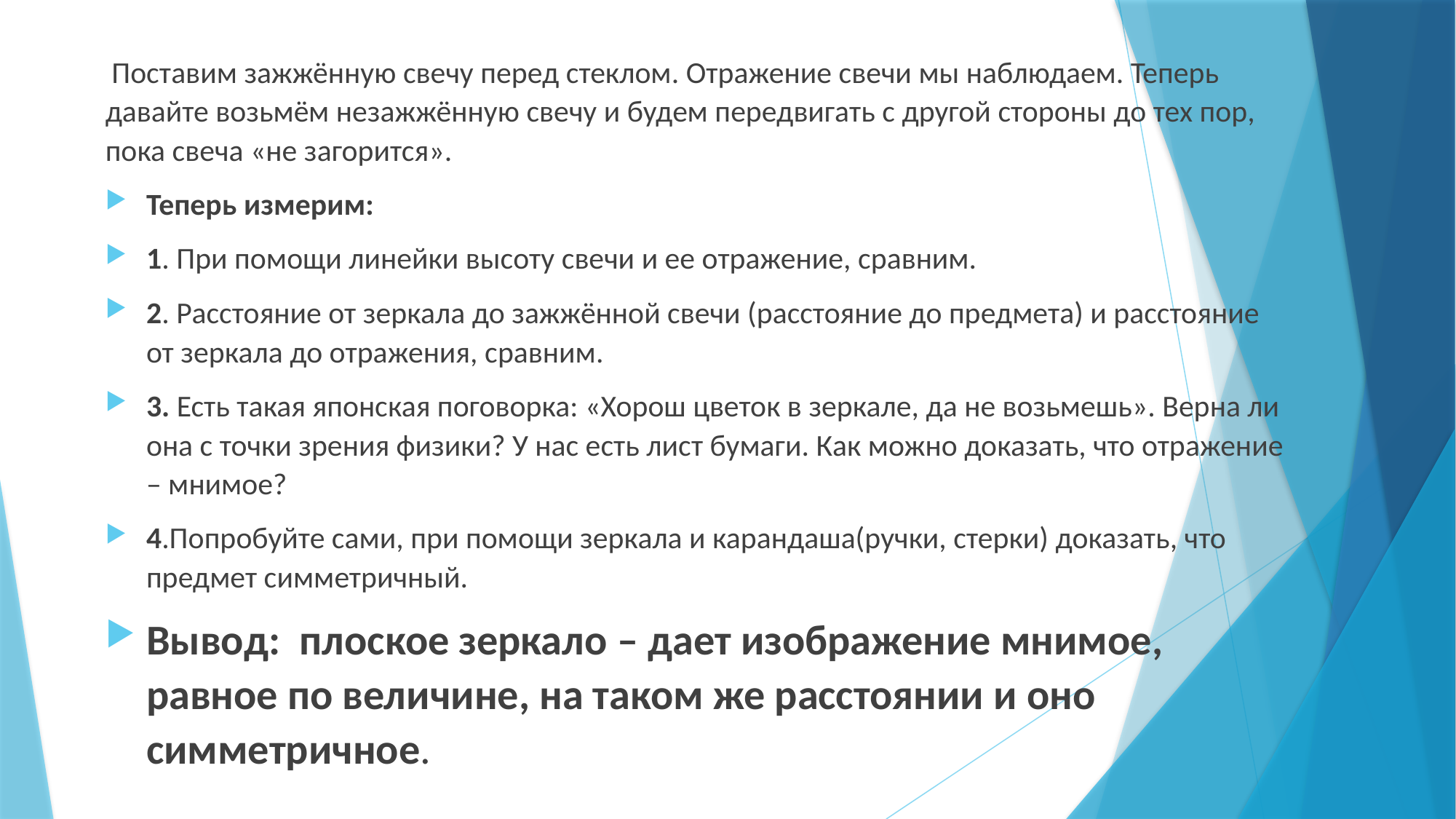

Поставим зажжённую свечу перед стеклом. Отражение свечи мы наблюдаем. Теперь давайте возьмём незажжённую свечу и будем передвигать с другой стороны до тех пор, пока свеча «не загорится».
Теперь измерим:
1. При помощи линейки высоту свечи и ее отражение, сравним.
2. Расстояние от зеркала до зажжённой свечи (расстояние до предмета) и расстояние от зеркала до отражения, сравним.
3. Есть такая японская поговорка: «Хорош цветок в зеркале, да не возьмешь». Верна ли она с точки зрения физики? У нас есть лист бумаги. Как можно доказать, что отражение – мнимое?
4.Попробуйте сами, при помощи зеркала и карандаша(ручки, стерки) доказать, что предмет симметричный.
Вывод:  плоское зеркало – дает изображение мнимое, равное по величине, на таком же расстоянии и оно симметричное.

#